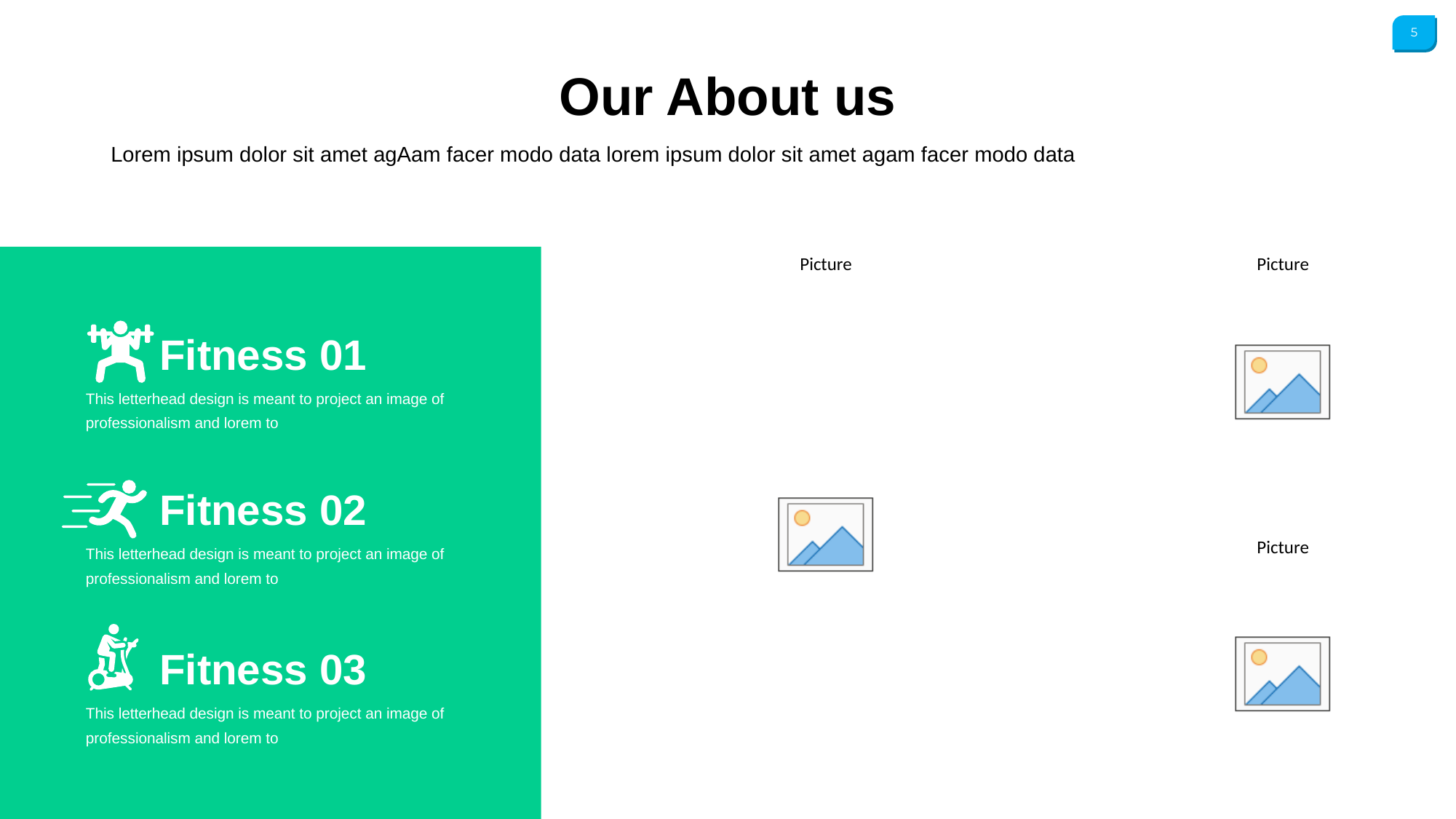

Our About us
Lorem ipsum dolor sit amet agAam facer modo data lorem ipsum dolor sit amet agam facer modo data

Fitness 01
This letterhead design is meant to project an image of professionalism and lorem to
Fitness 02

This letterhead design is meant to project an image of professionalism and lorem to

Fitness 03
This letterhead design is meant to project an image of professionalism and lorem to